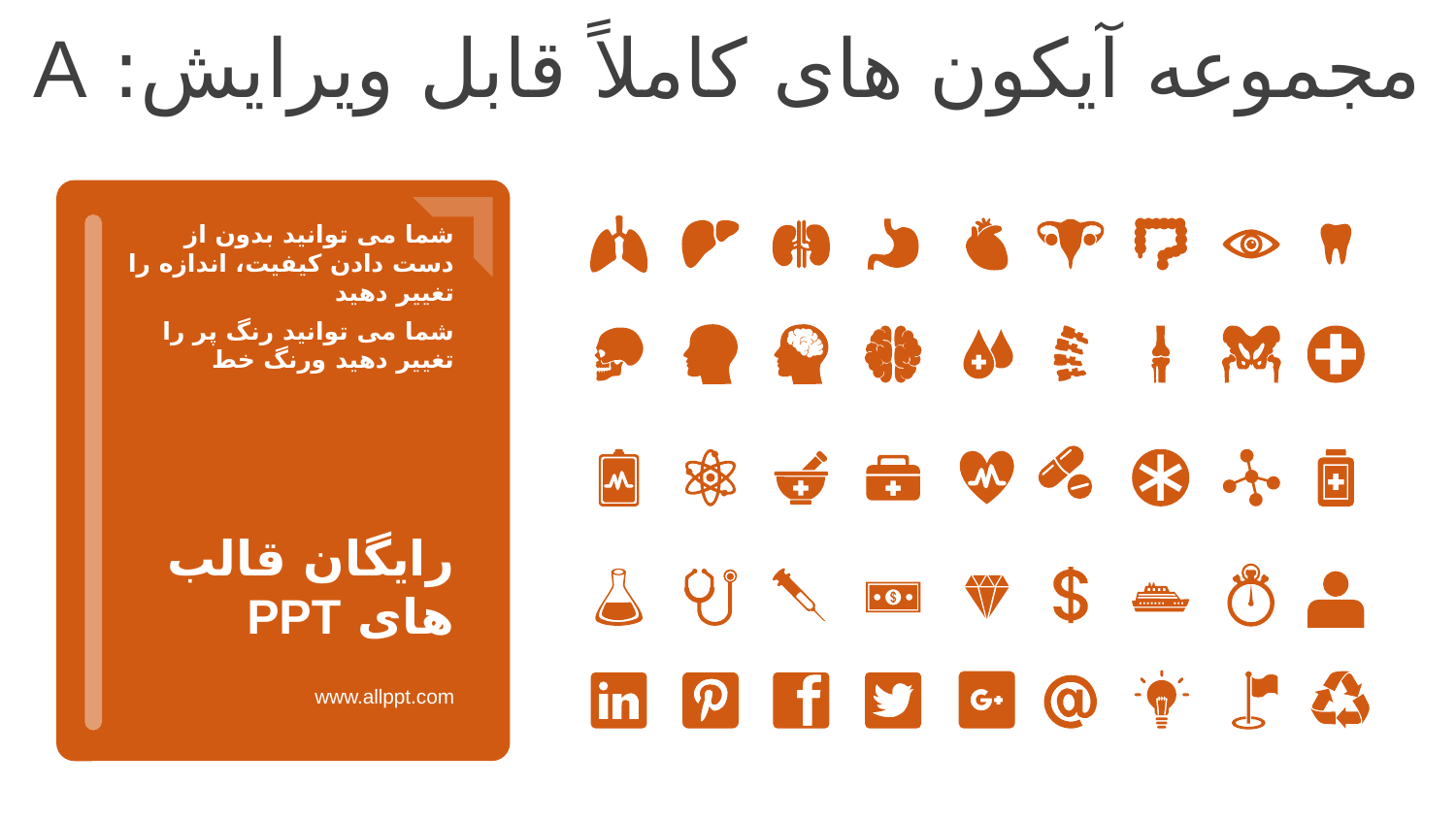

مجموعه آیکون های کاملاً قابل ویرایش: A

شما می توانید بدون از دست دادن کیفیت، اندازه را تغییر دهید

شما می توانید رنگ پر را تغییر دهید ورنگ خط

رایگان قالب های PPT

www.allppt.com